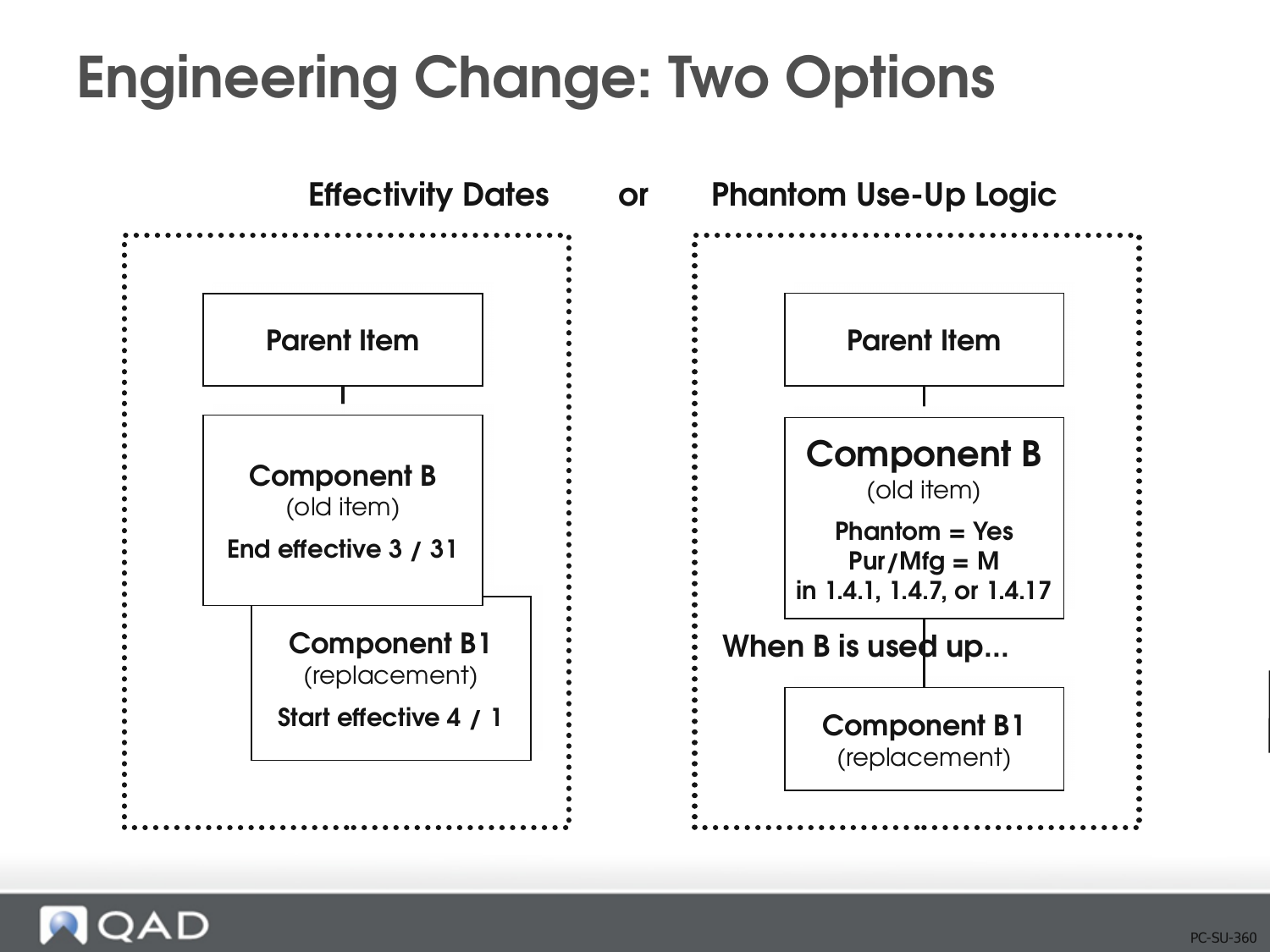

# Engineering Change: Two Options
Effectivity Dates
or
Phantom Use-Up Logic

Parent Item
Parent Item
Component B
(old item)
End effective 3 / 31
Component B
(old item)
Phantom = Yes
Pur/Mfg = M
in 1.4.1, 1.4.7, or 1.4.17
Component B1
(replacement)
Start effective 4 / 1
When B is used up...
Component B1
(replacement)
PC-SU-360